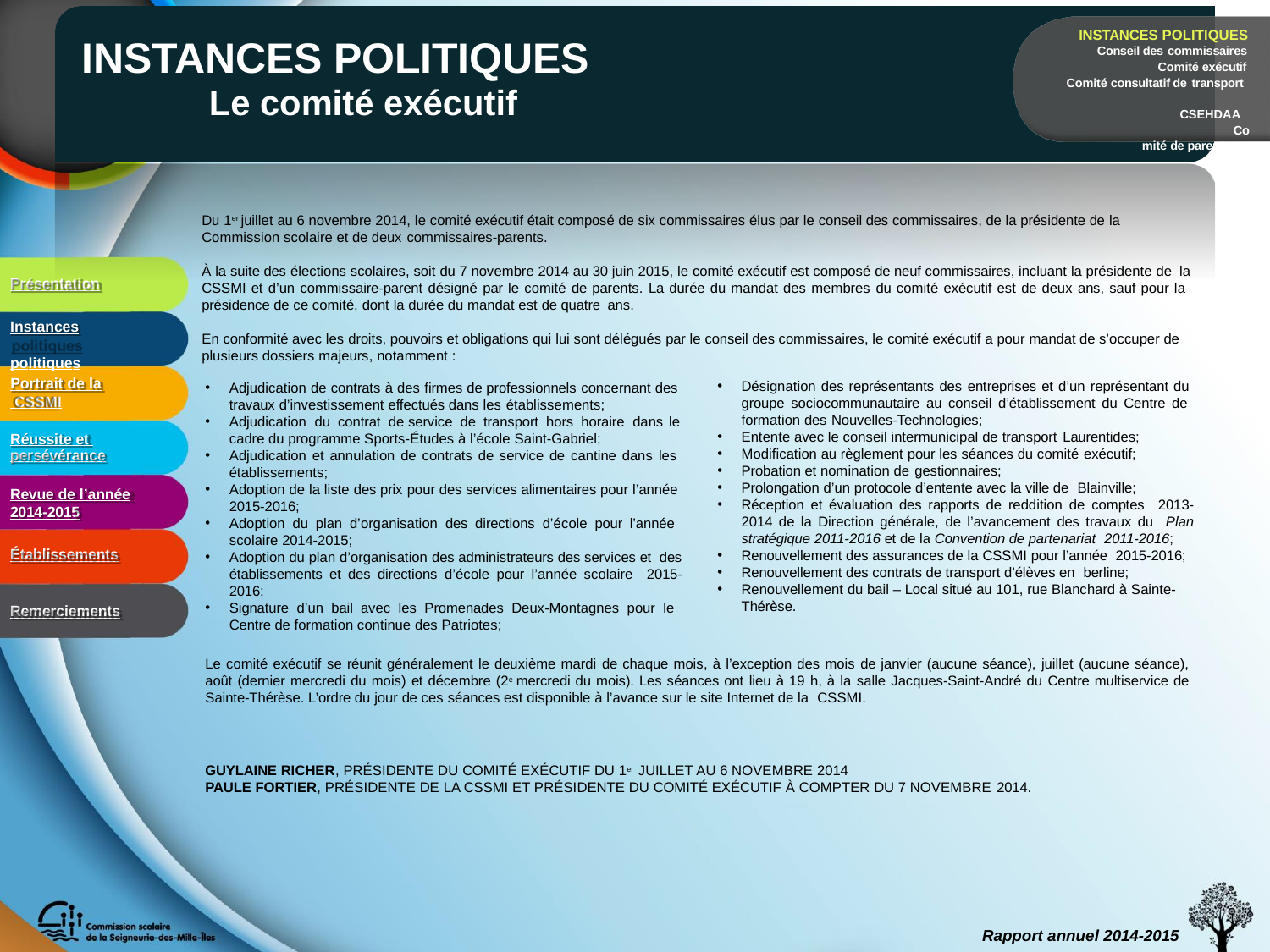

INSTANCES POLITIQUES
Conseil des commissaires
Comité exécutif  Comité consultatif de transport
CCSEHDAA
Comité de parents
# INSTANCES POLITIQUES
Le comité exécutif

Du 1er juillet au 6 novembre 2014, le comité exécutif était composé de six commissaires élus par le conseil des commissaires, de la présidente de la  Commission scolaire et de deux commissaires-parents.

À la suite des élections scolaires, soit du 7 novembre 2014 au 30 juin 2015, le comité exécutif est composé de neuf commissaires, incluant la présidente de  la CSSMI et d’un commissaire-parent désigné par le comité de parents. La durée du mandat des membres du comité exécutif est de deux ans, sauf pour la  présidence de ce comité, dont la durée du mandat est de quatre ans.

Présentation

Instances  politiques
En conformité avec les droits, pouvoirs et obligations qui lui sont délégués par le conseil des commissaires, le comité exécutif a pour mandat de s’occuper de  plusieurs dossiers majeurs, notamment :

Portrait de la  CSSMI
Désignation des représentants des entreprises et d’un représentant du  groupe sociocommunautaire au conseil d’établissement du Centre de  formation des Nouvelles-Technologies;
Entente avec le conseil intermunicipal de transport Laurentides;
Modification au règlement pour les séances du comité exécutif;
Probation et nomination de gestionnaires;
Prolongation d’un protocole d’entente avec la ville de  Blainville;
Réception et évaluation des rapports de reddition de comptes  2013-2014 de la Direction générale, de l’avancement des travaux du  Plan stratégique 2011-2016 et de la Convention de partenariat  2011-2016;
Renouvellement des assurances de la CSSMI pour l’année  2015-2016;
Renouvellement des contrats de transport d’élèves en  berline;
Renouvellement du bail – Local situé au 101, rue Blanchard à Sainte-  Thérèse.
Adjudication de contrats à des firmes de professionnels concernant des  travaux d’investissement effectués dans les établissements;
Adjudication  du  contrat  de service  de  transport  hors  horaire  dans le
cadre du programme Sports-Études à l’école Saint-Gabriel;
Adjudication et annulation de contrats de service de cantine dans les  établissements;
Adoption de la liste des prix pour des services alimentaires pour l’année  2015-2016;
Adoption du plan d’organisation des directions d’école pour l’année  scolaire 2014-2015;
Adoption du plan d’organisation des administrateurs des services et  des établissements et des directions d’école pour l’année scolaire  2015-2016;
Signature d’un bail avec les Promenades Deux-Montagnes pour le  Centre de formation continue des Patriotes;

Réussite et  persévérance

Revue de l’année
2014-2015

Établissements

Remerciements
Le comité exécutif se réunit généralement le deuxième mardi de chaque mois, à l’exception des mois de janvier (aucune séance), juillet (aucune séance),  août (dernier mercredi du mois) et décembre (2e mercredi du mois). Les séances ont lieu à 19 h, à la salle Jacques-Saint-André du Centre multiservice de  Sainte-Thérèse. L’ordre du jour de ces séances est disponible à l’avance sur le site Internet de la  CSSMI.
GUYLAINE RICHER, PRÉSIDENTE DU COMITÉ EXÉCUTIF DU 1er  JUILLET AU 6 NOVEMBRE 2014
PAULE FORTIER, PRÉSIDENTE DE LA CSSMI ET PRÉSIDENTE DU COMITÉ EXÉCUTIF À COMPTER DU 7 NOVEMBRE 2014.
Rapport annuel 2014-2015